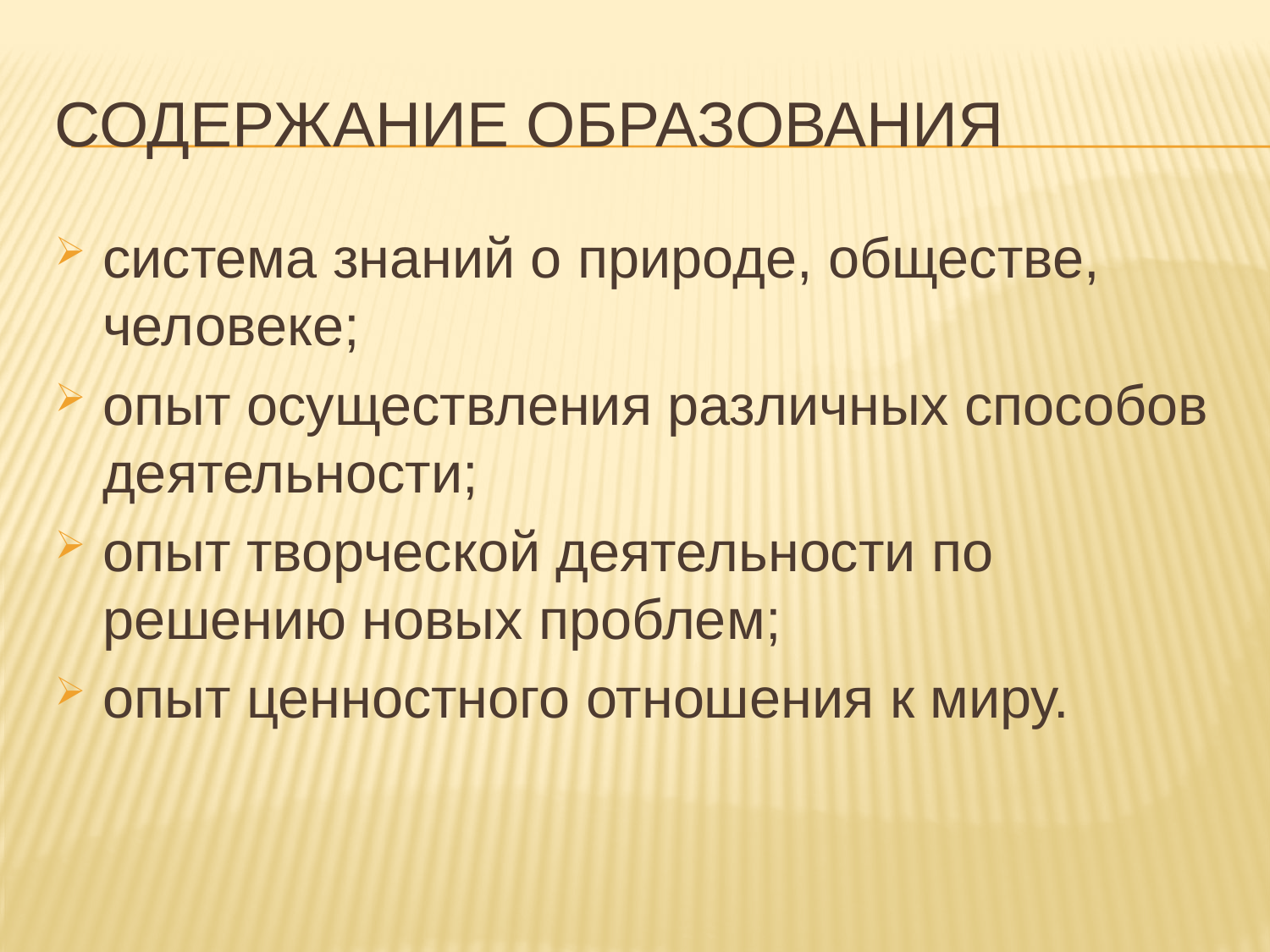

# Содержание образования
система знаний о природе, обществе, человеке;
опыт осуществления различных способов деятельности;
опыт творческой деятельности по решению новых проблем;
опыт ценностного отношения к миру.